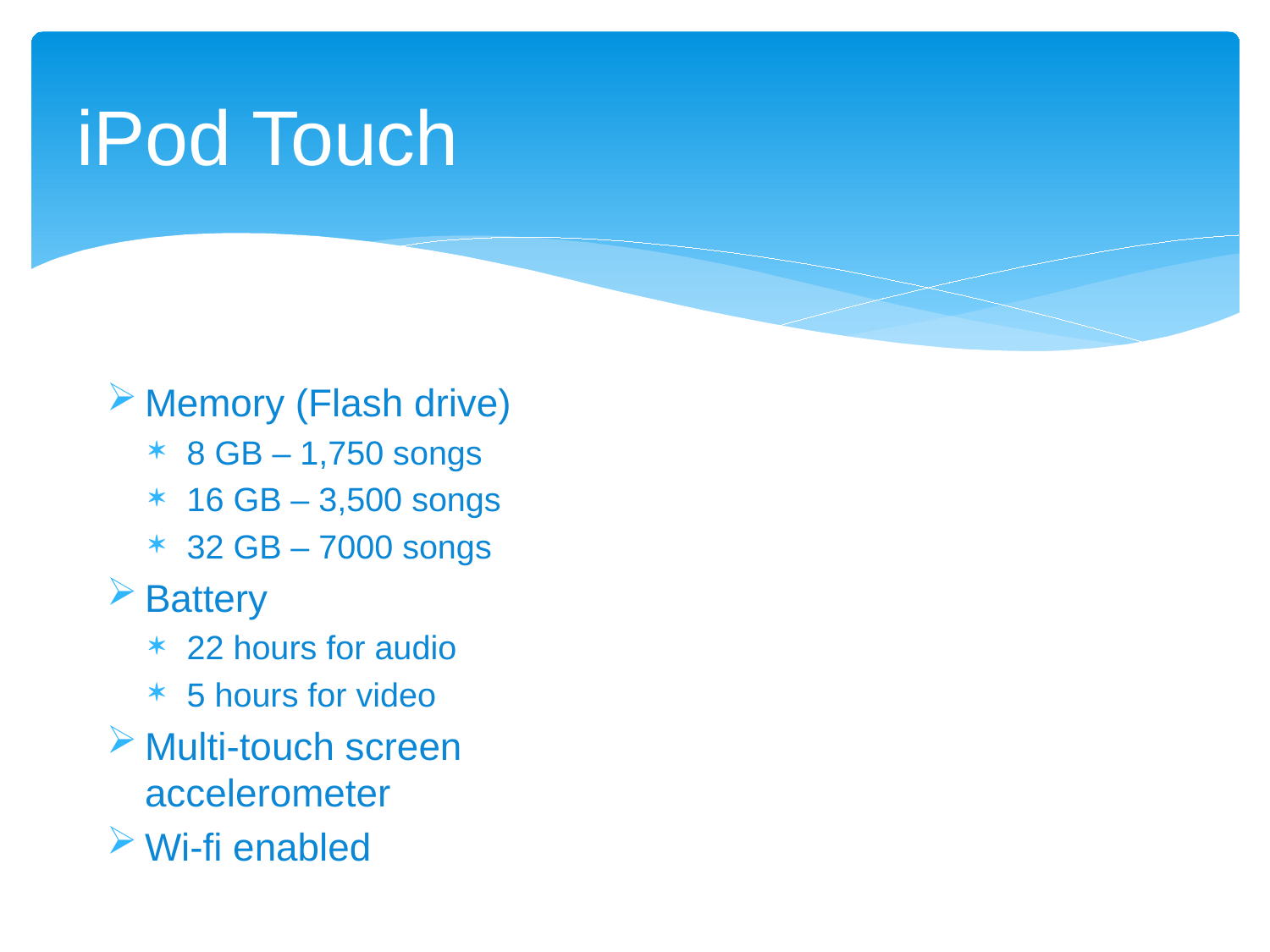

# iPod Touch
Memory (Flash drive)
8 GB – 1,750 songs
16 GB – 3,500 songs
32 GB – 7000 songs
Battery
22 hours for audio
5 hours for video
Multi-touch screen accelerometer
Wi-fi enabled